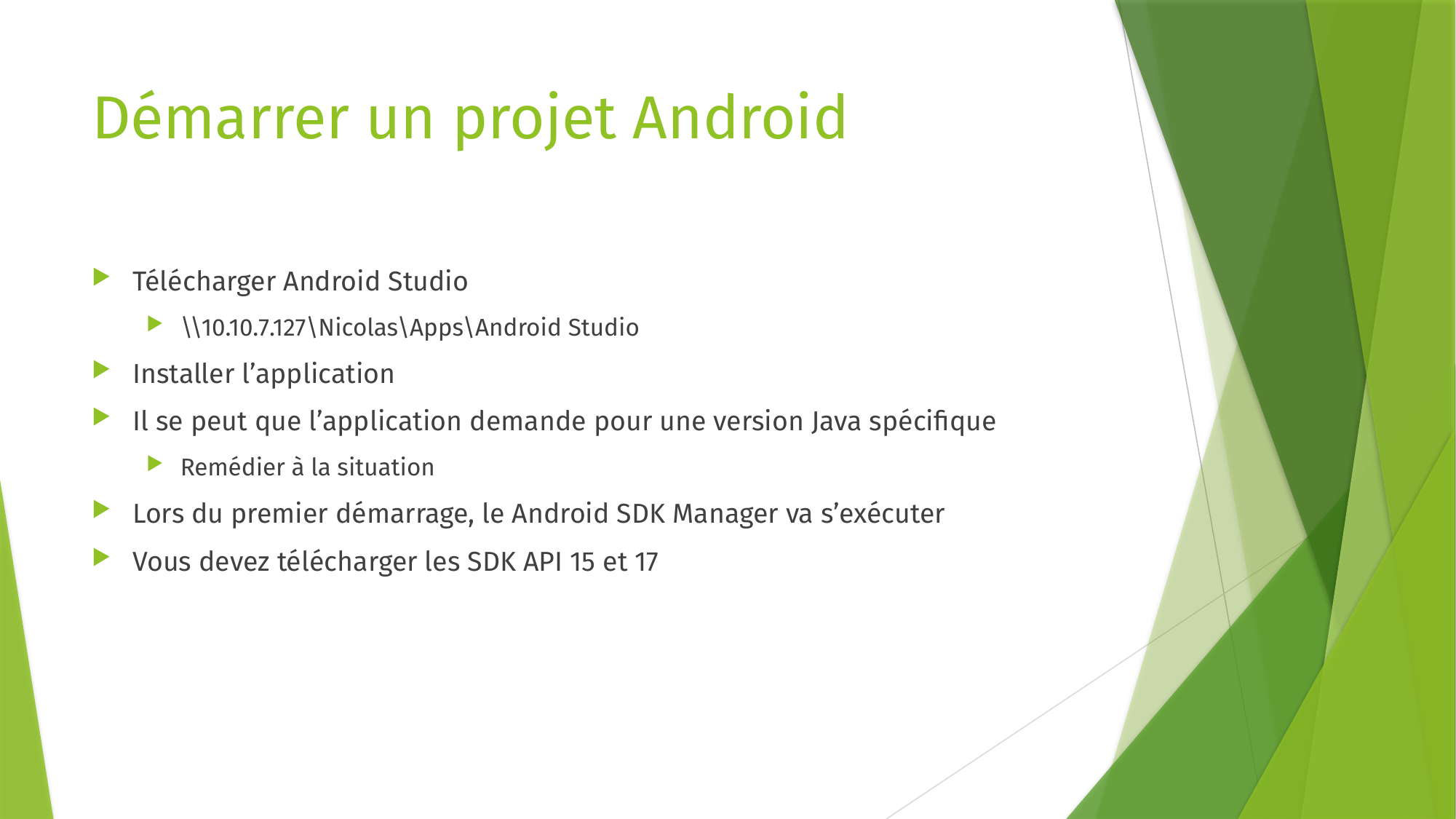

# Démarrer un projet Android
Télécharger Android Studio
\\10.10.7.127\Nicolas\Apps\Android Studio
Installer l’application
Il se peut que l’application demande pour une version Java spécifique
Remédier à la situation
Lors du premier démarrage, le Android SDK Manager va s’exécuter
Vous devez télécharger les SDK API 15 et 17